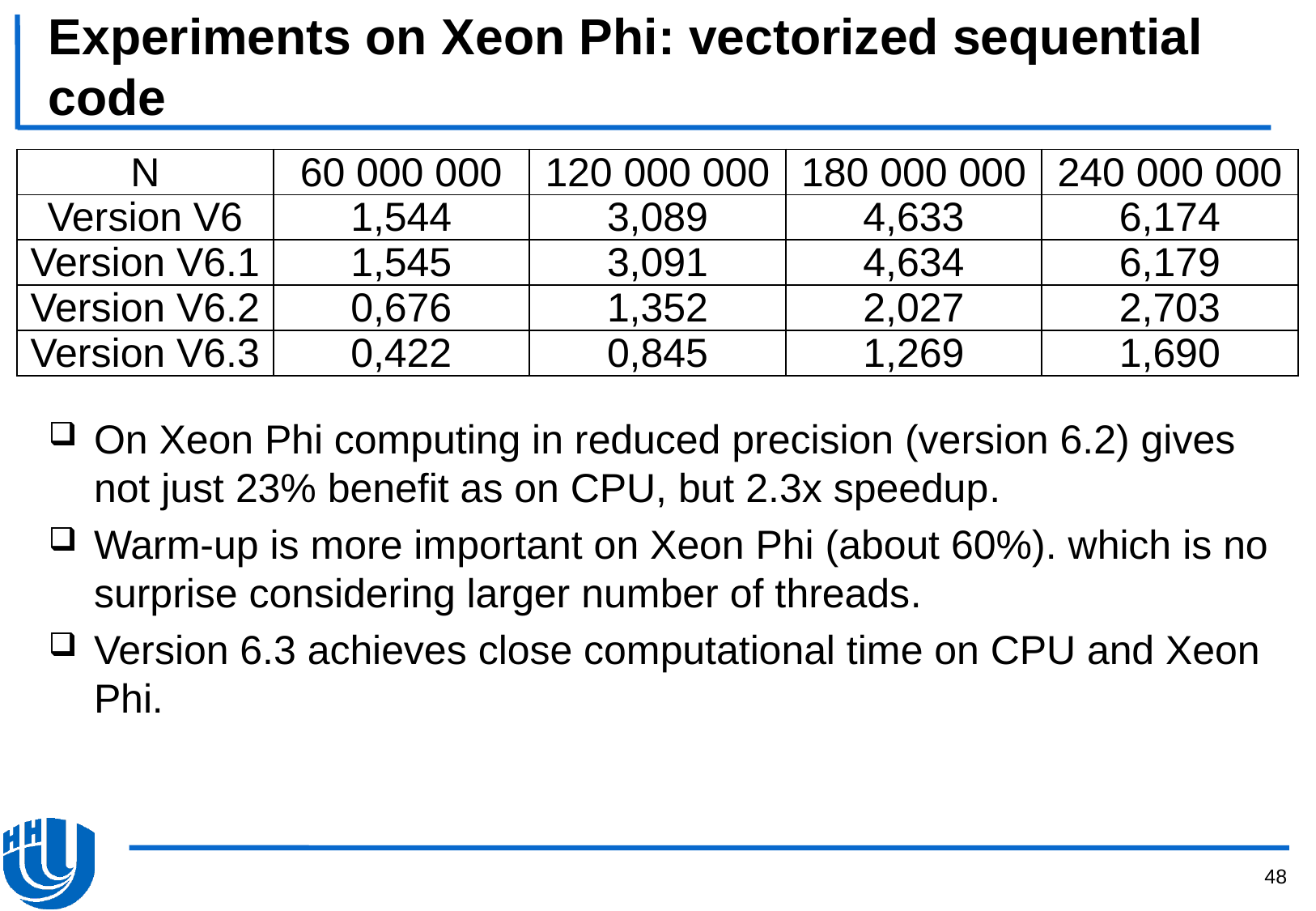

# Experiments on Xeon Phi: vectorized sequential code
| N | 60 000 000 | 120 000 000 | 180 000 000 | 240 000 000 |
| --- | --- | --- | --- | --- |
| Version V6 | 1,544 | 3,089 | 4,633 | 6,174 |
| Version V6.1 | 1,545 | 3,091 | 4,634 | 6,179 |
| Version V6.2 | 0,676 | 1,352 | 2,027 | 2,703 |
| Version V6.3 | 0,422 | 0,845 | 1,269 | 1,690 |
On Xeon Phi computing in reduced precision (version 6.2) gives not just 23% benefit as on CPU, but 2.3x speedup.
Warm-up is more important on Xeon Phi (about 60%). which is no surprise considering larger number of threads.
Version 6.3 achieves close computational time on CPU and Xeon Phi.